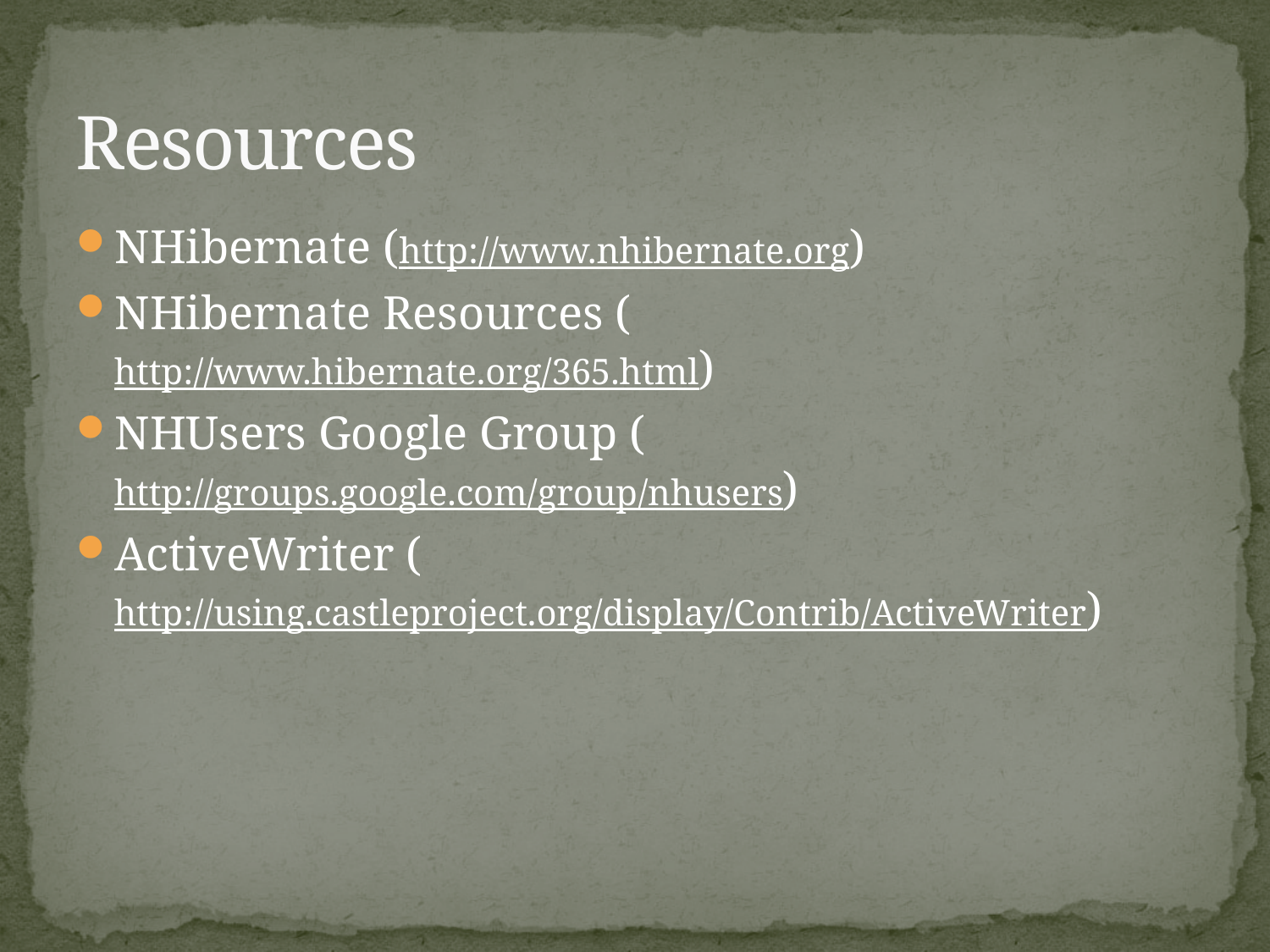

# Resources
NHibernate (http://www.nhibernate.org)
NHibernate Resources (http://www.hibernate.org/365.html)
NHUsers Google Group (http://groups.google.com/group/nhusers)
ActiveWriter (http://using.castleproject.org/display/Contrib/ActiveWriter)